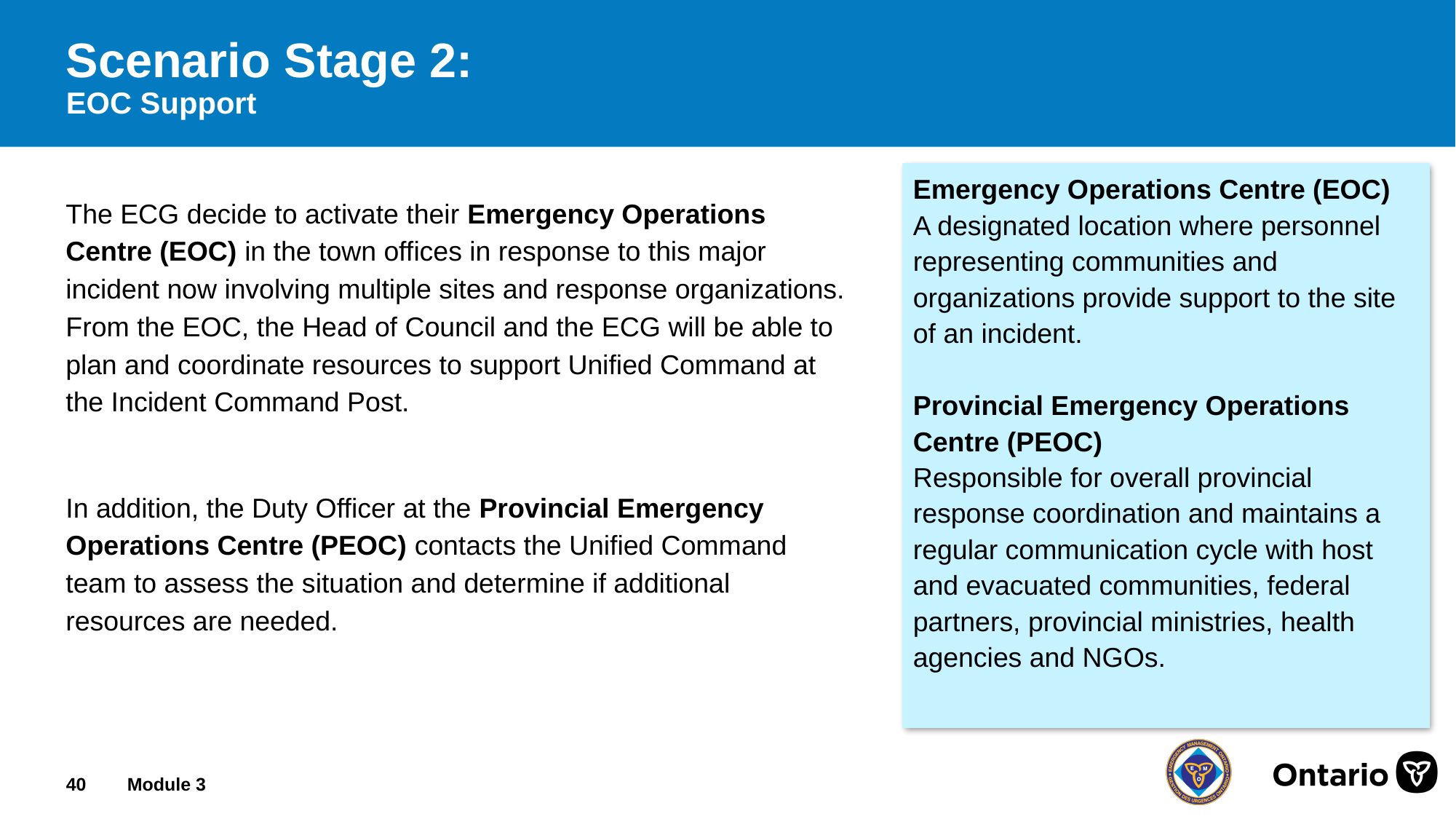

# Scenario Stage 2: EOC Support
Emergency Operations Centre (EOC)
A designated location where personnel representing communities and organizations provide support to the site of an incident.

Provincial Emergency Operations Centre (PEOC)
Responsible for overall provincial response coordination and maintains a regular communication cycle with host and evacuated communities, federal partners, provincial ministries, health agencies and NGOs.
The ECG decide to activate their Emergency Operations Centre (EOC) in the town offices in response to this major incident now involving multiple sites and response organizations. From the EOC, the Head of Council and the ECG will be able to plan and coordinate resources to support Unified Command at the Incident Command Post.

In addition, the Duty Officer at the Provincial Emergency Operations Centre (PEOC) contacts the Unified Command team to assess the situation and determine if additional resources are needed.

40
Module 3